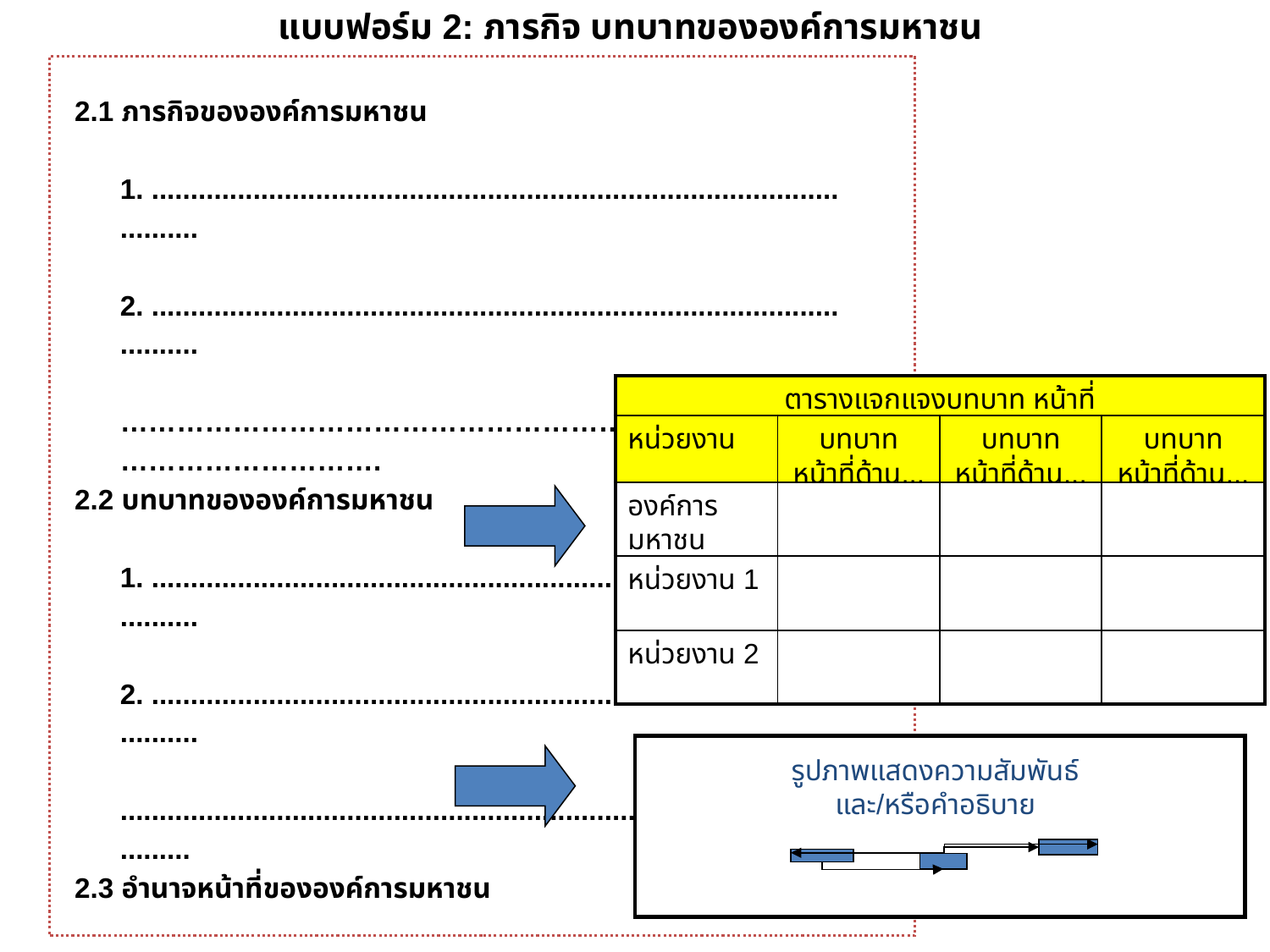

แบบฟอร์ม 2: ภารกิจ บทบาทขององค์การมหาชน

2.1 ภารกิจขององค์การมหาชน
	1. ..................................................................................................
	2. ..................................................................................................
	………………………………………………………………………………………….
2.2 บทบาทขององค์การมหาชน
	1. ..................................................................................................
	2. ..................................................................................................
	.....................................................................................................
2.3 อำนาจหน้าที่ขององค์การมหาชน
	1. ..................................................................................................
	2. ..................................................................................................
	......................................................................................................
2.4 ความแตกต่างกับภารกิจของหน่วยงานอื่นที่เกี่ยวข้อง

2.5 ระบบการดำเนินงานและระบบความสัมพันธ์ระหว่างหน่วยงานที่เกี่ยวข้อง

| ตารางแจกแจงบทบาท หน้าที่ |  |  |  |
| --- | --- | --- | --- |
| หน่วยงาน | บทบาท หน้าที่ด้าน... | บทบาท หน้าที่ด้าน... | บทบาท หน้าที่ด้าน... |
| องค์การมหาชน |  |  |  |
| หน่วยงาน 1 |  |  |  |
| หน่วยงาน 2 |  |  |  |

รูปภาพแสดงความสัมพันธ์
และ/หรือคำอธิบาย